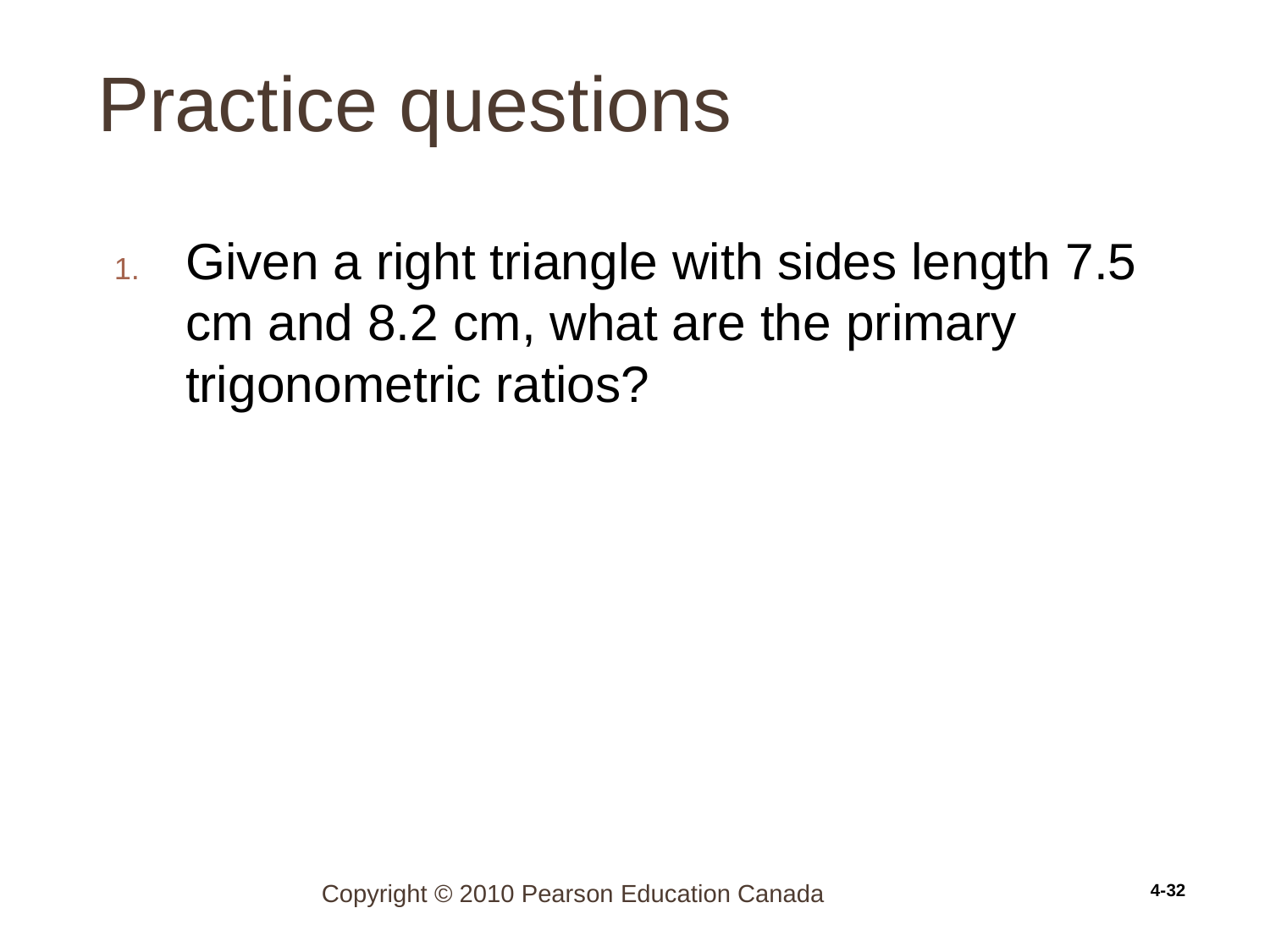

# Practice questions
4-32
Given a right triangle with sides length 7.5 cm and 8.2 cm, what are the primary trigonometric ratios?

Given a right triangle with the longest side =    13 cm and one side = 5 cm, what are the primary trigonometric ratios?

Copyright © 2010 Pearson Education Canada
4-32